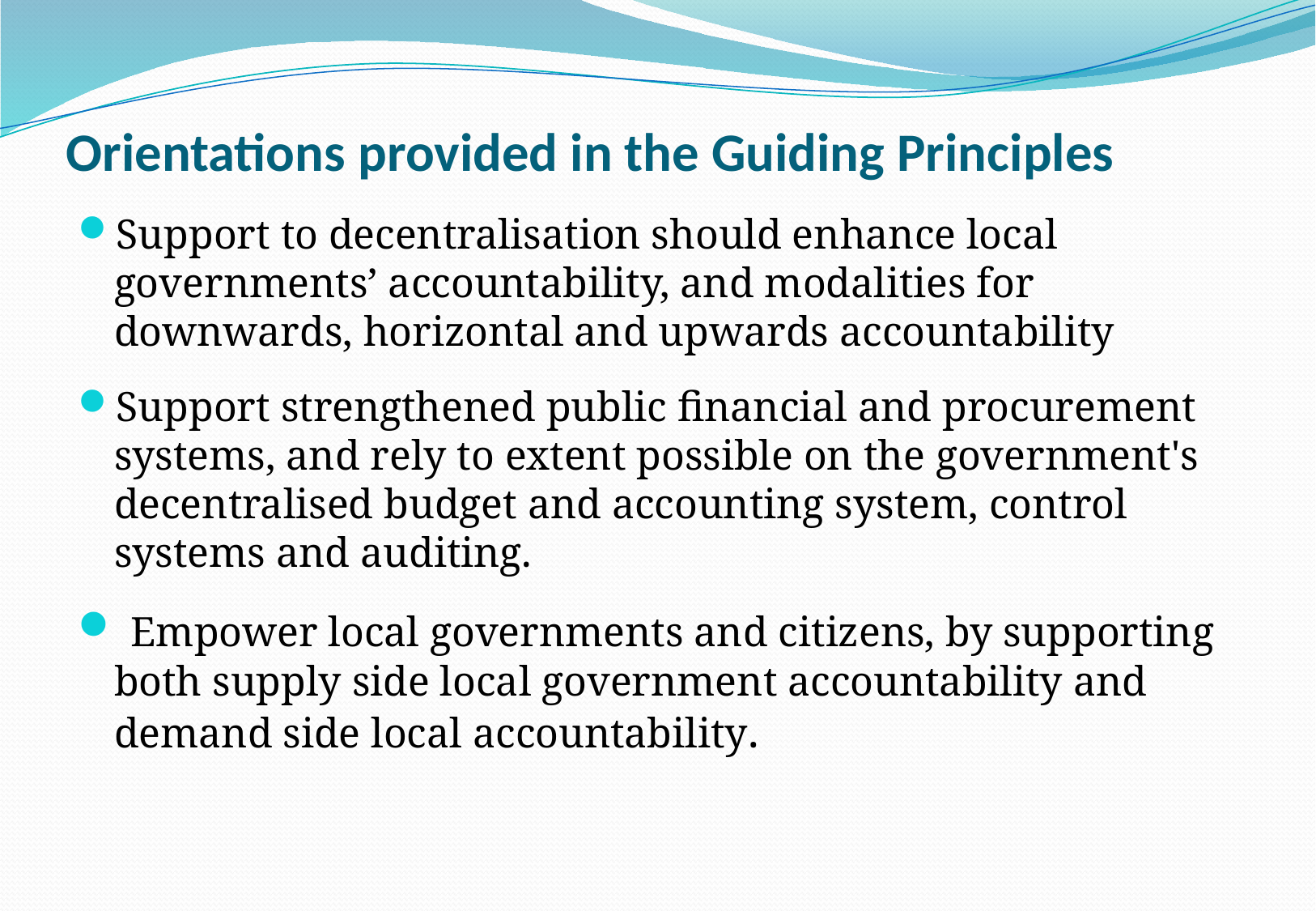

# Orientations provided in the Guiding Principles
Support to decentralisation should enhance local governments’ accountability, and modalities for downwards, horizontal and upwards accountability

Support strengthened public financial and procurement systems, and rely to extent possible on the government's decentralised budget and accounting system, control systems and auditing.

 Empower local governments and citizens, by supporting both supply side local government accountability and demand side local accountability.